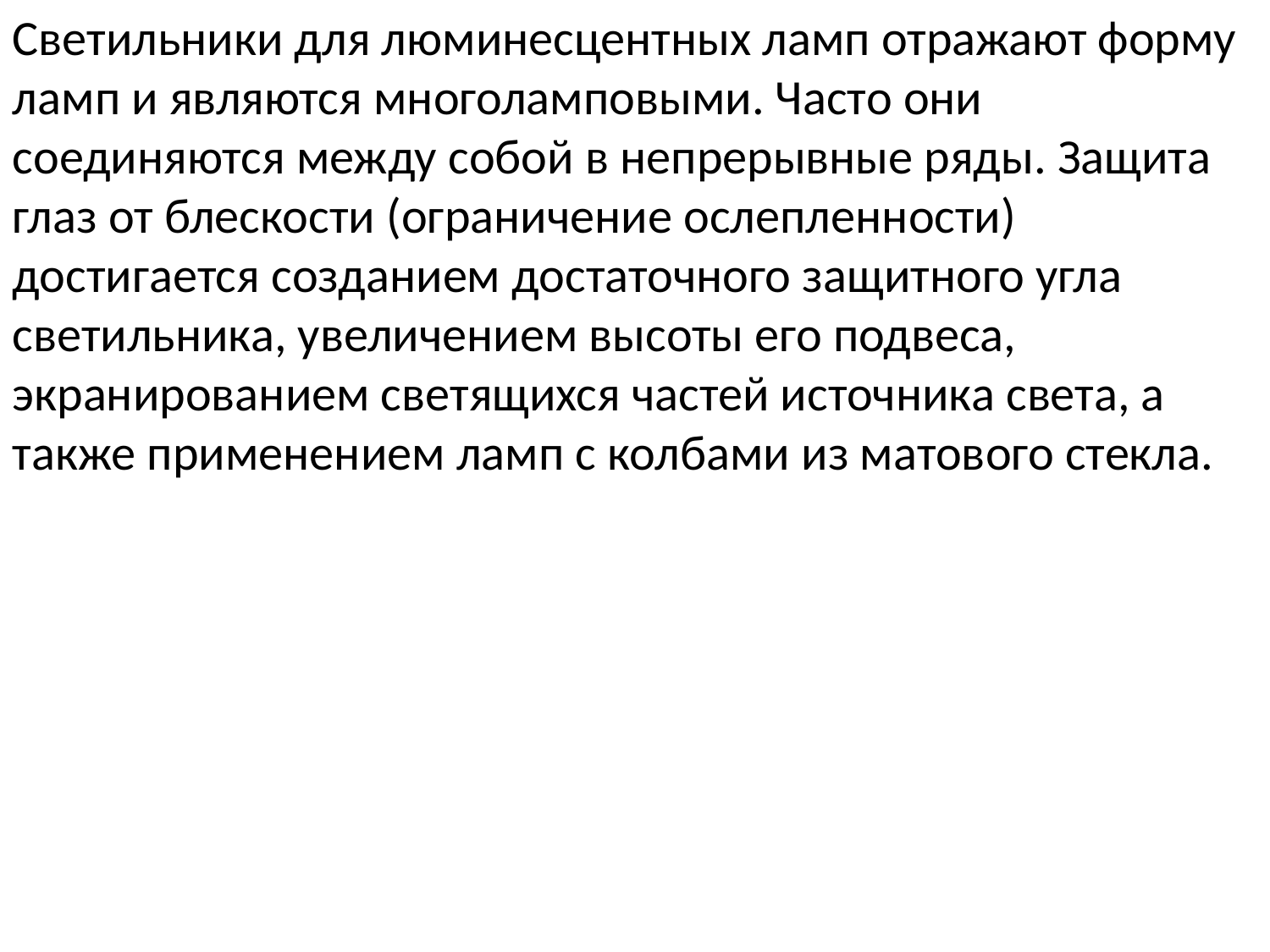

Светильники для люминесцентных ламп отражают форму ламп и являются многоламповыми. Часто они соединяются между собой в непрерывные ряды. Защита глаз от блескости (ограничение ослепленности) достигается созданием достаточного защитного угла светильника, увеличением высоты его подвеса, экранированием светящихся частей источника света, а также применением ламп с колбами из матового стекла.